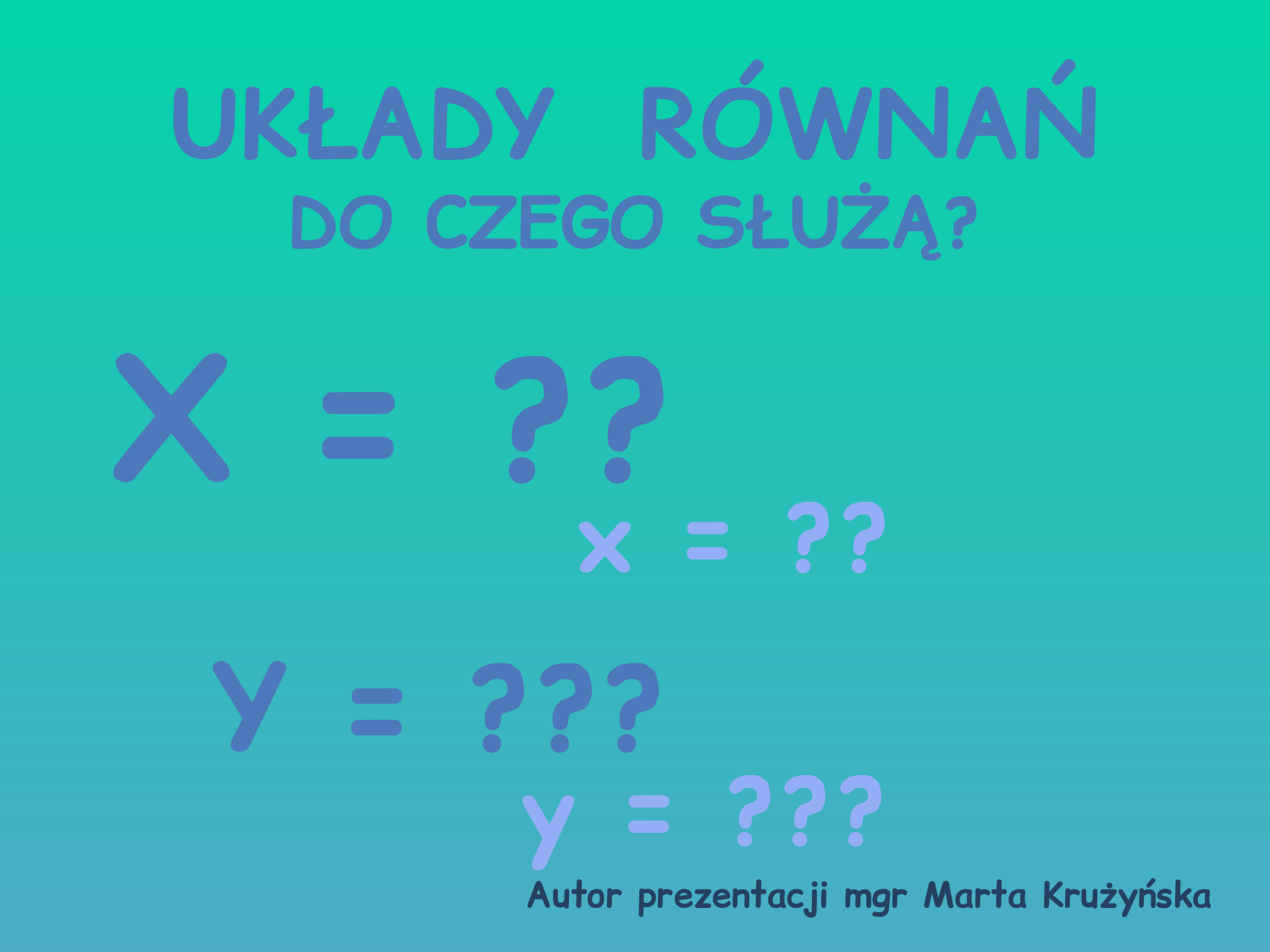

UKŁADY  RÓWNAŃ
Do czego służą?

x = ??

x = ??

 y = ???
y = ???
Autor prezentacji mgr Marta Krużyńska